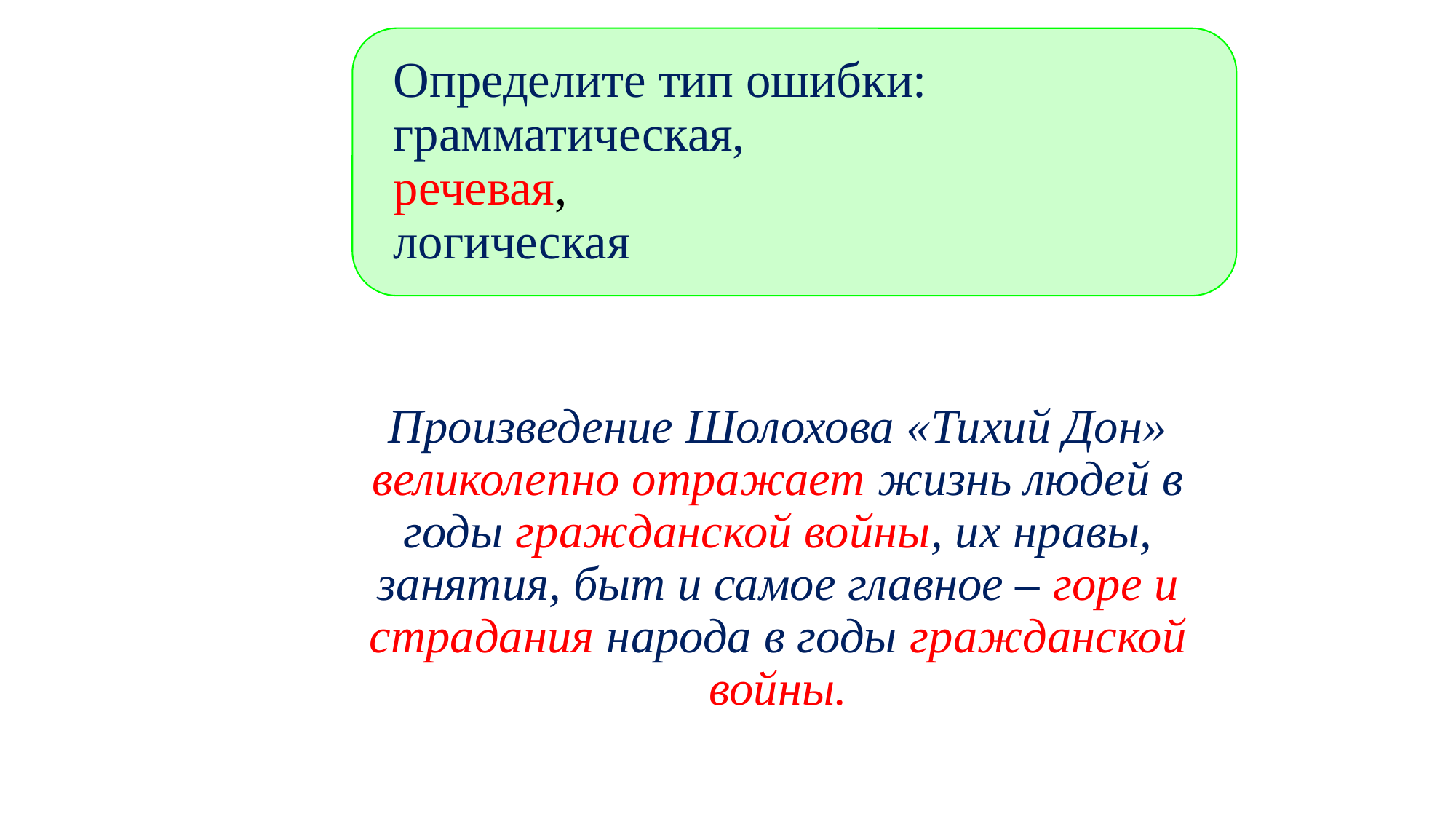

Определите тип ошибки:
грамматическая,
речевая,
логическая
Произведение Шолохова «Тихий Дон» великолепно отражает жизнь людей в годы гражданской войны, их нравы, занятия, быт и самое главное – горе и страдания народа в годы гражданской войны.